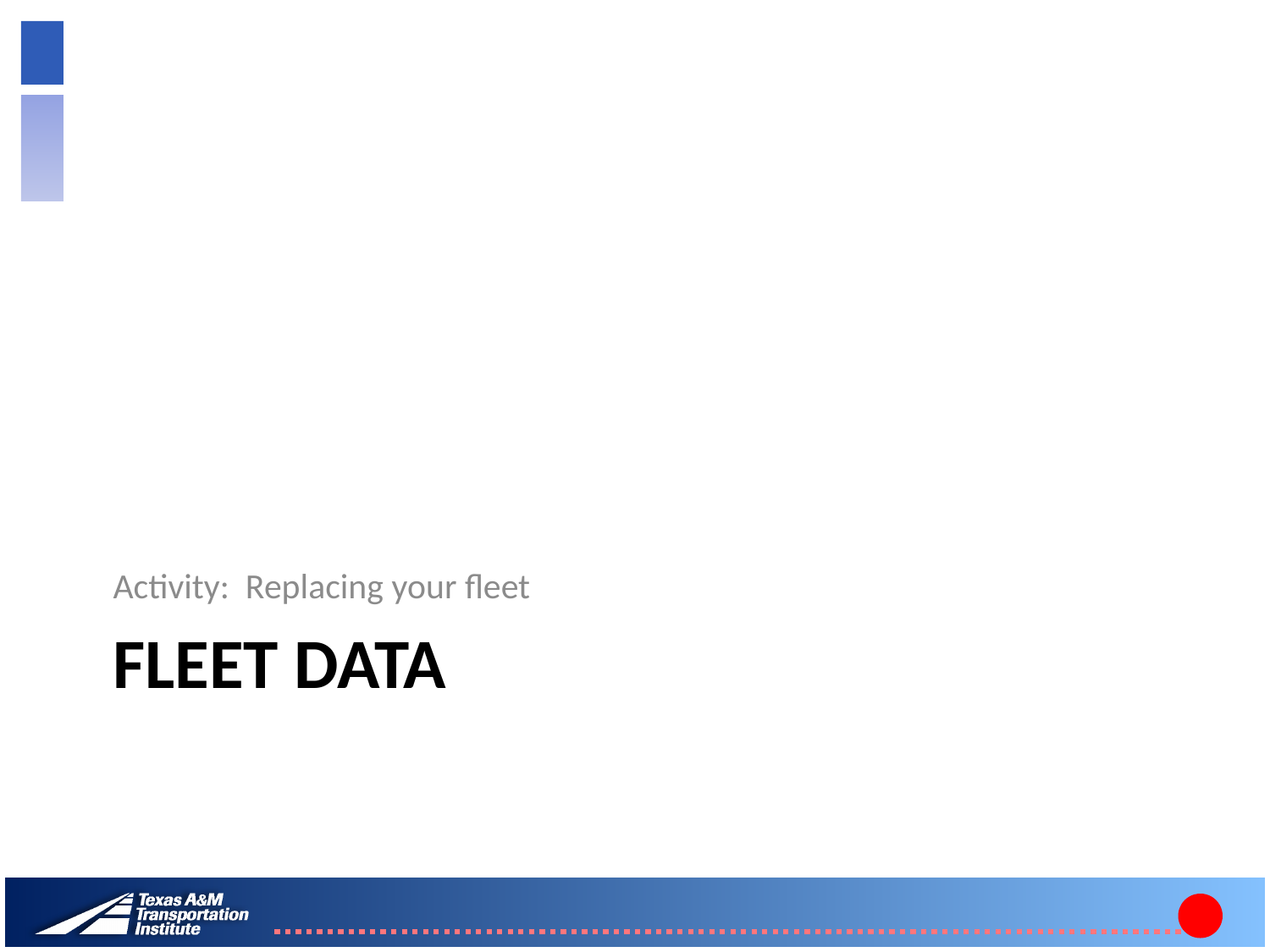

Activity:  Replacing your fleet
# FLEET DATA